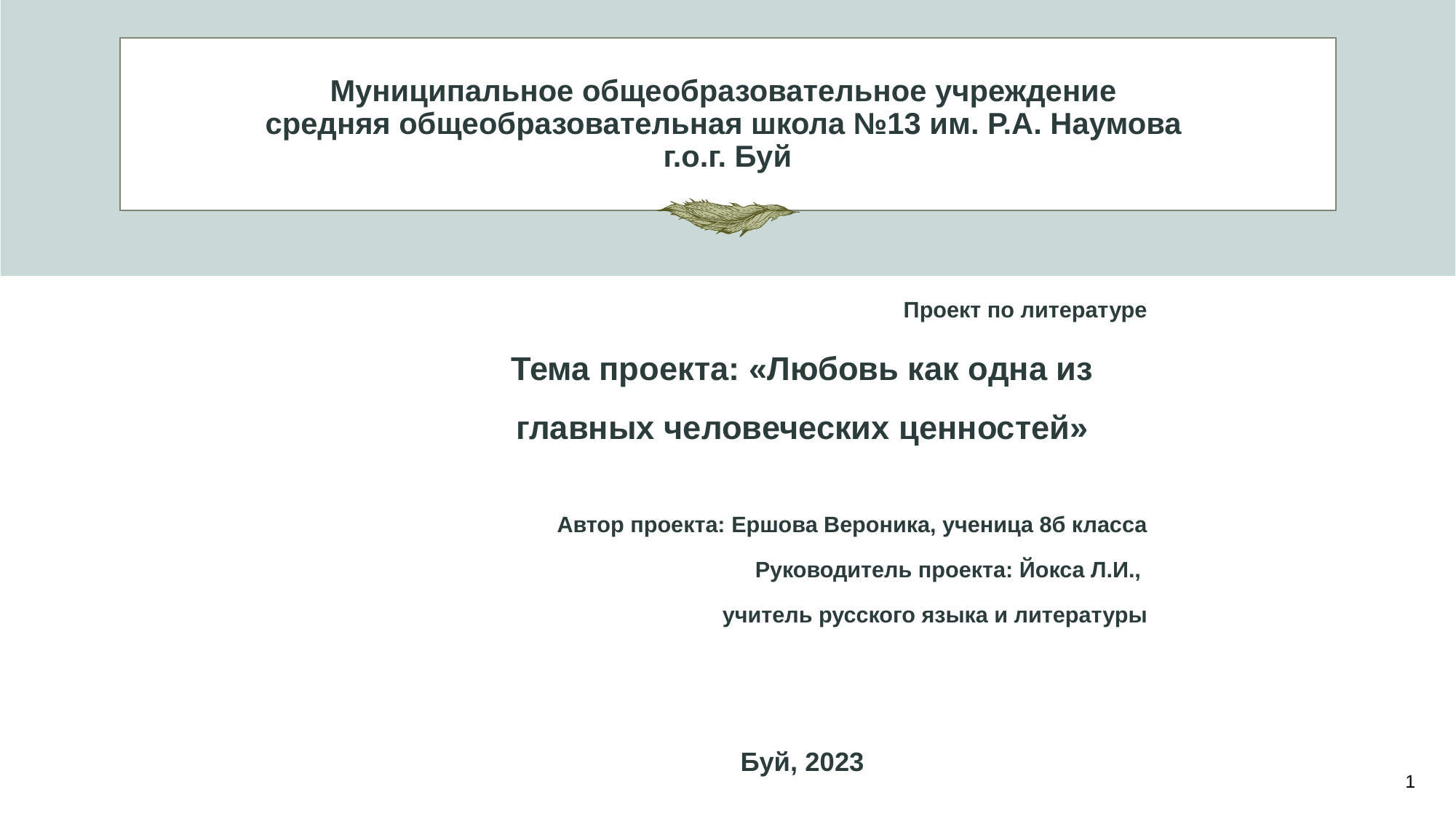

# Муниципальное общеобразовательное учреждение средняя общеобразовательная школа №13 им. Р.А. Наумова г.о.г. Буй
Проект по литературе
Тема проекта: «Любовь как одна из главных человеческих ценностей»

Автор проекта: Ершова Вероника, ученица 8б класса
Руководитель проекта: Йокса Л.И.,
учитель русского языка и литературы

Буй, 2023

1